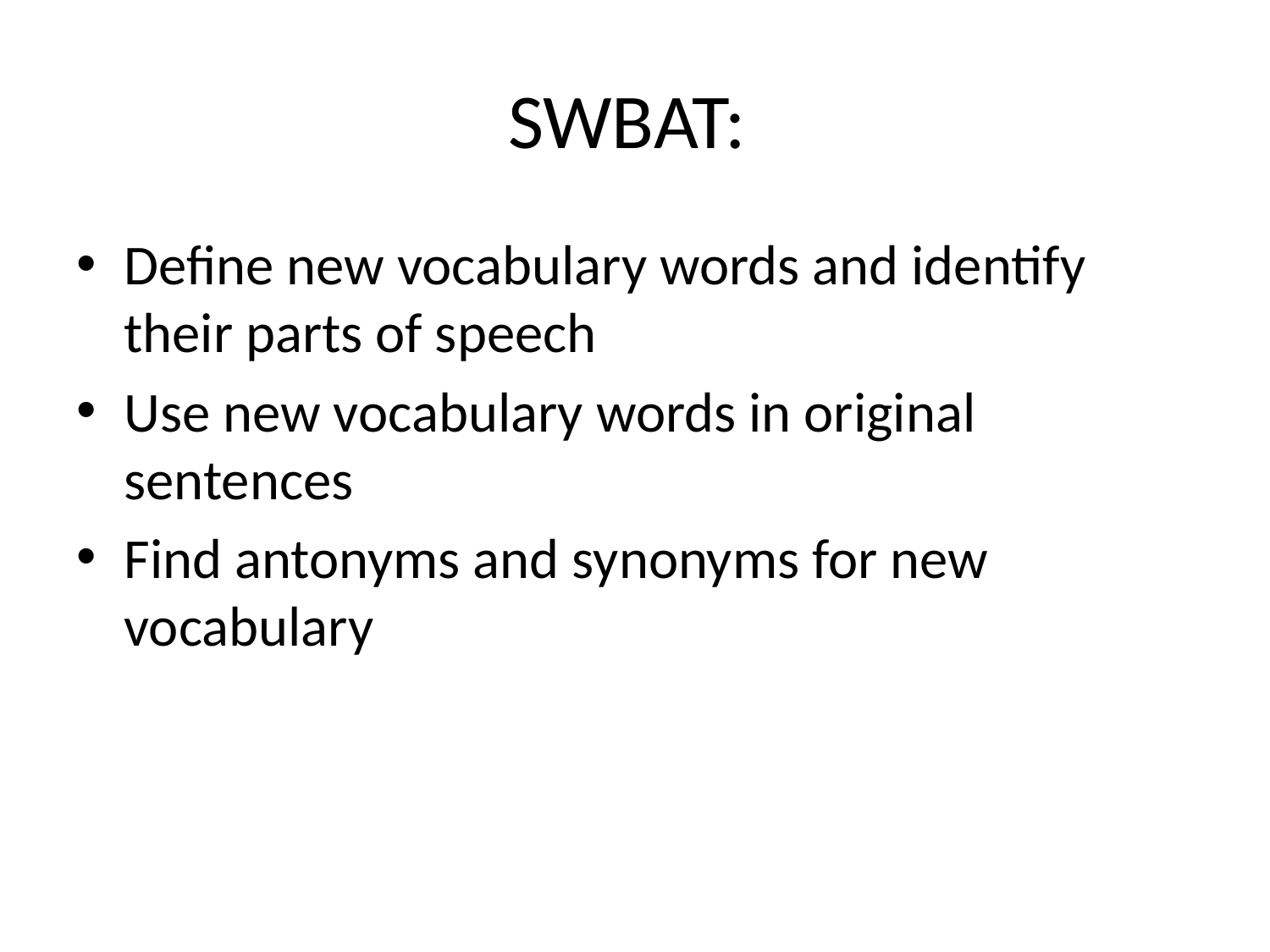

# SWBAT:
Define new vocabulary words and identify their parts of speech
Use new vocabulary words in original sentences
Find antonyms and synonyms for new vocabulary